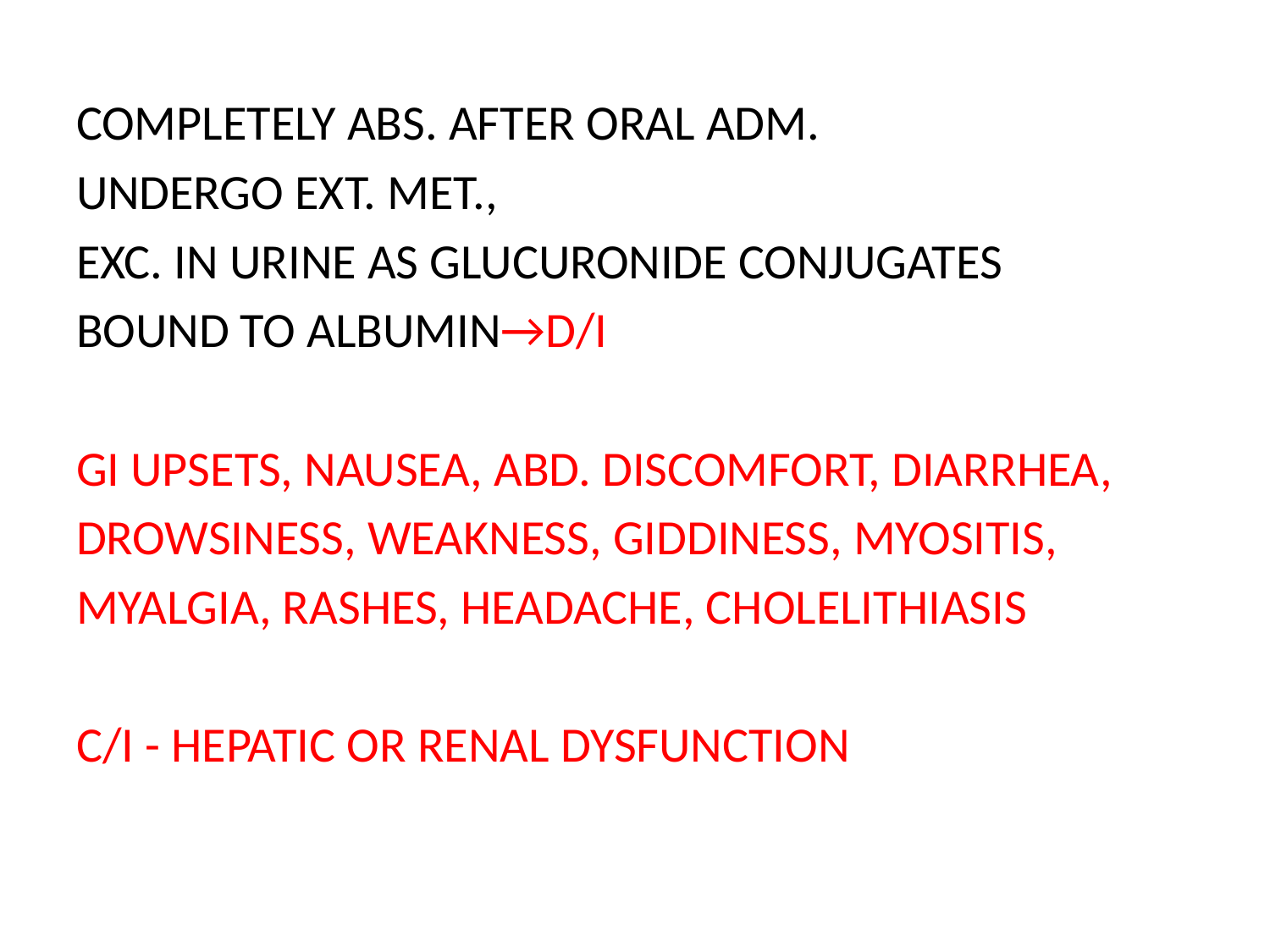

COMPLETELY ABS. AFTER ORAL ADM.
UNDERGO EXT. MET.,
EXC. IN URINE AS GLUCURONIDE CONJUGATES
BOUND TO ALBUMIN→D/I

GI UPSETS, NAUSEA, ABD. DISCOMFORT, DIARRHEA,
DROWSINESS, WEAKNESS, GIDDINESS, MYOSITIS,
MYALGIA, RASHES, HEADACHE, CHOLELITHIASIS

C/I - HEPATIC OR RENAL DYSFUNCTION